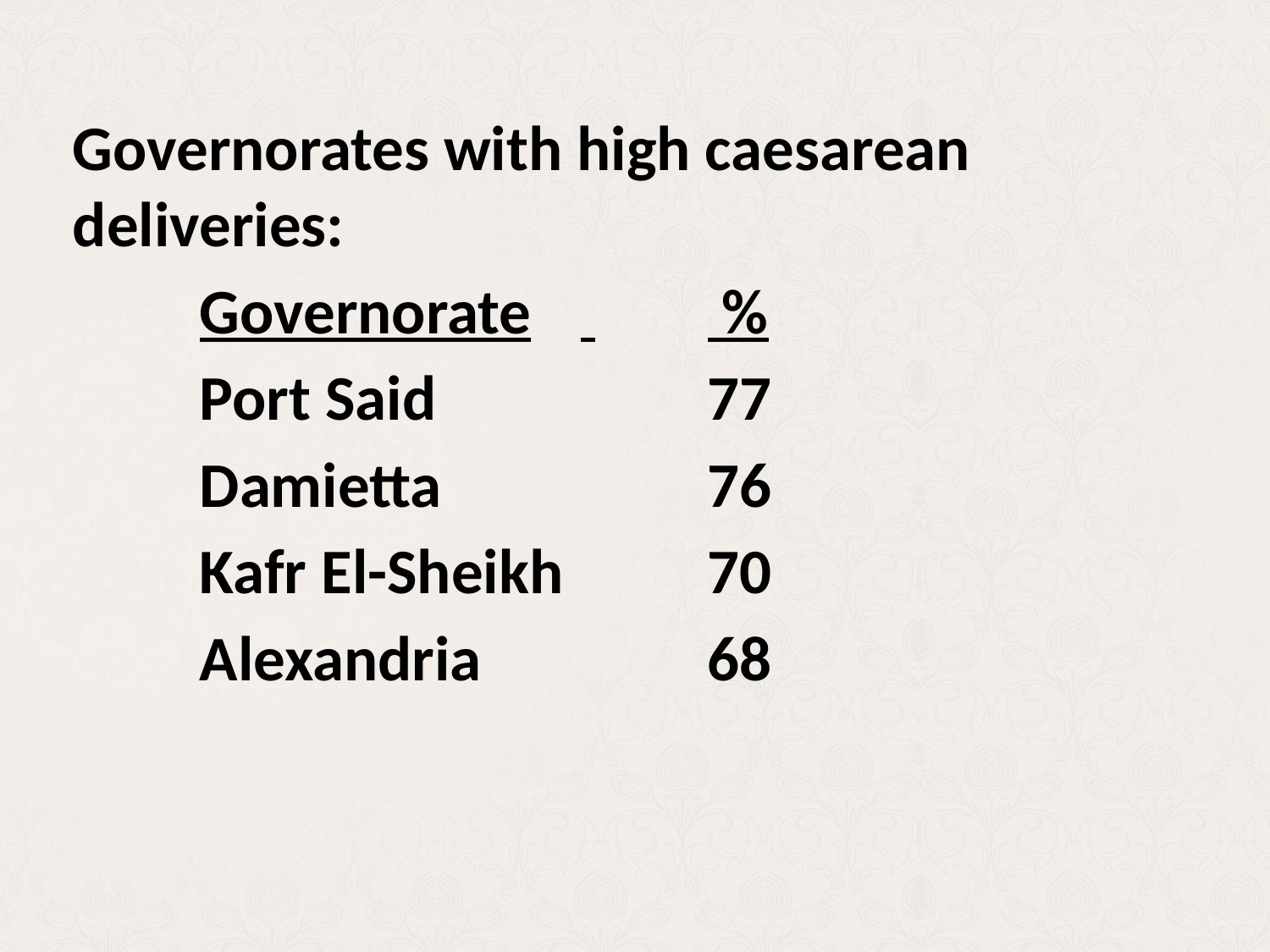

Governorates with high caesarean deliveries:
	Governorate	 	 %
Port Said			77
Damietta			76
Kafr El-Sheikh		70
Alexandria		68